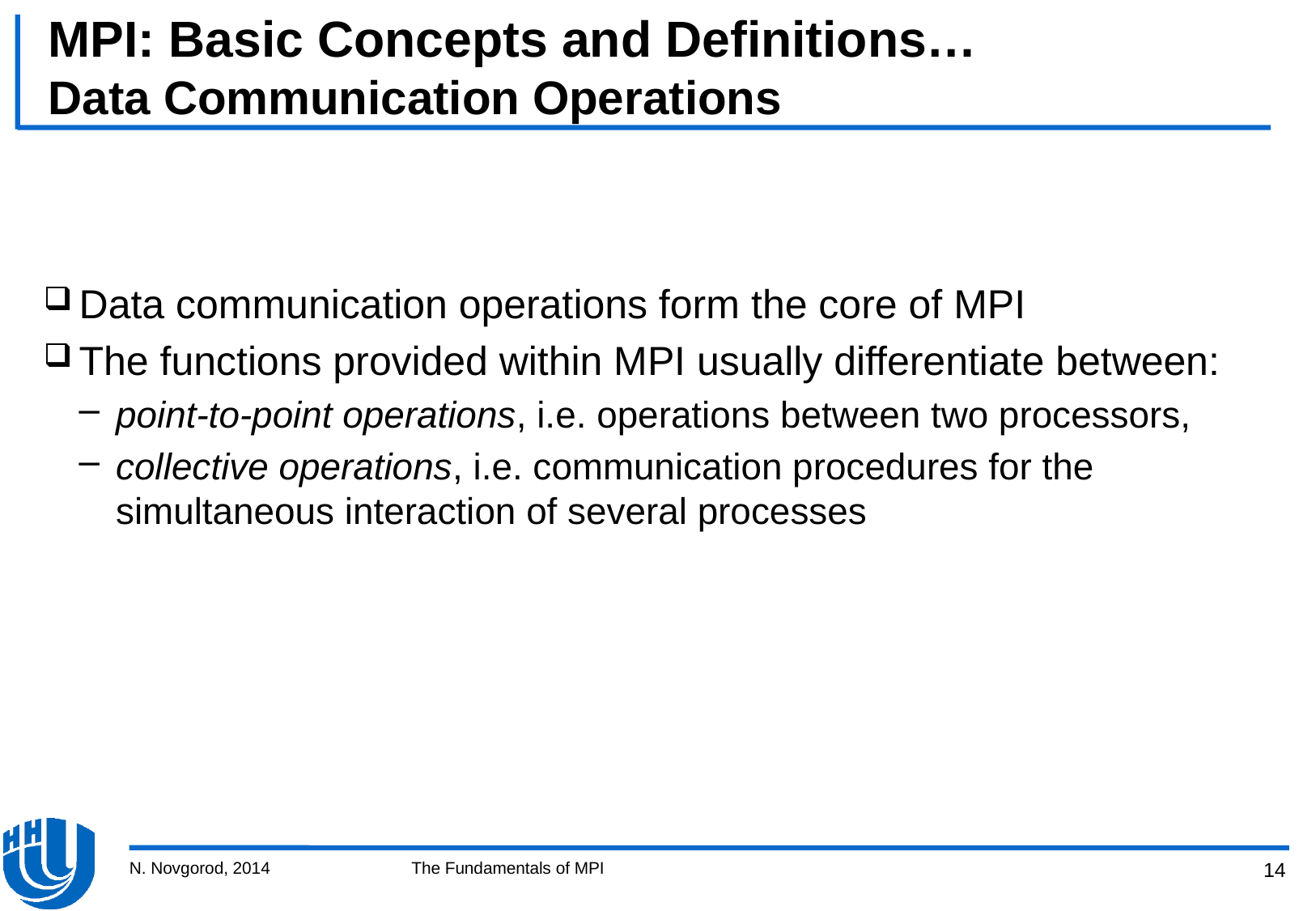

# MPI: Basic Concepts and Definitions… Data Communication Operations

Data communication operations form the core of MPI
The functions provided within MPI usually differentiate between:
point-to-point operations, i.e. operations between two processors,
collective operations, i.e. communication procedures for the simultaneous interaction of several processes
N. Novgorod, 2014
The Fundamentals of MPI
14